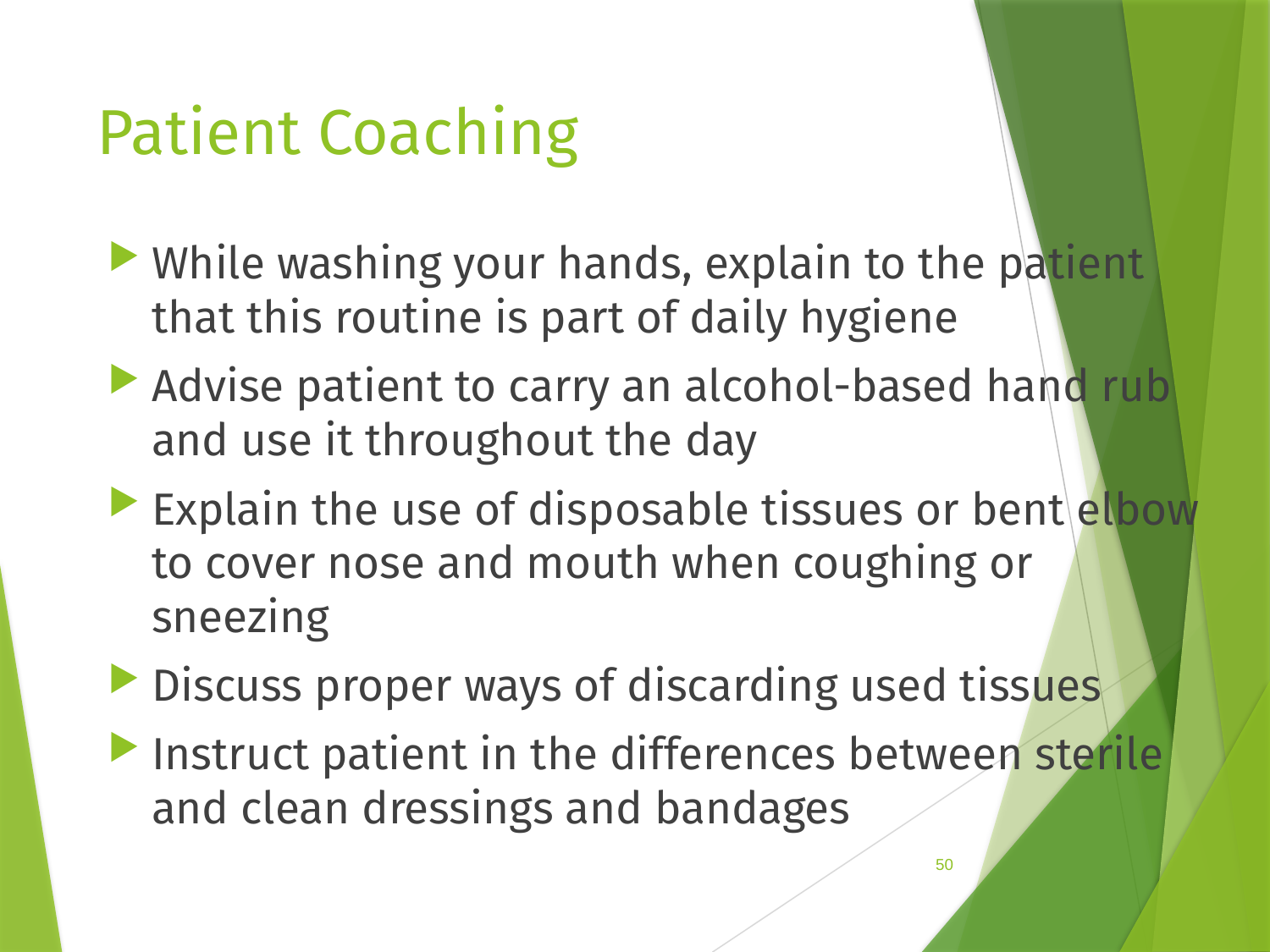

# Patient Coaching
While washing your hands, explain to the patient that this routine is part of daily hygiene
Advise patient to carry an alcohol-based hand rub and use it throughout the day
Explain the use of disposable tissues or bent elbow to cover nose and mouth when coughing or sneezing
Discuss proper ways of discarding used tissues
Instruct patient in the differences between sterile and clean dressings and bandages

 50